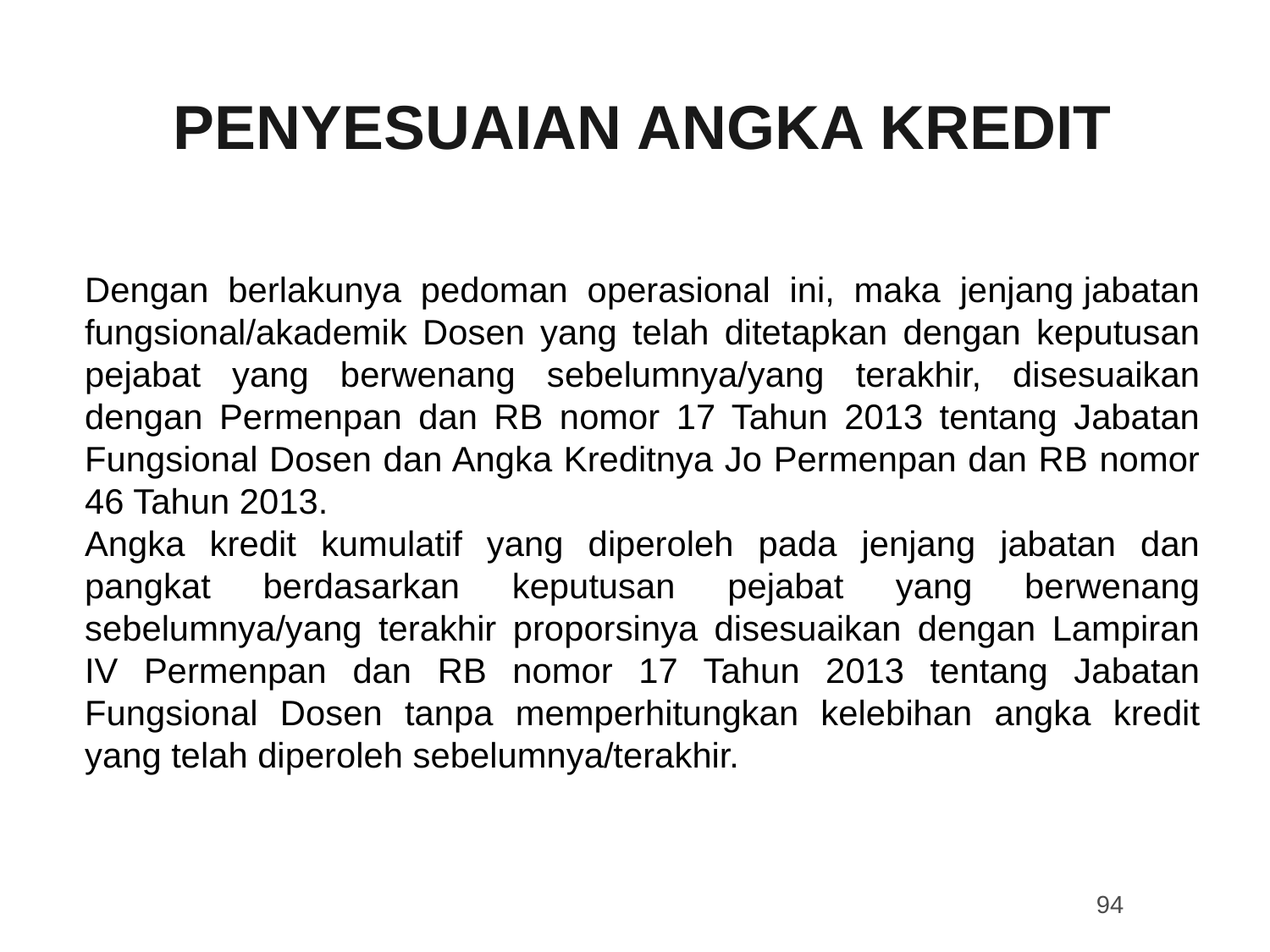

# PENYESUAIAN ANGKA KREDIT
Dengan berlakunya pedoman operasional ini, maka jenjang jabatan fungsional/akademik Dosen yang telah ditetapkan dengan keputusan pejabat yang berwenang sebelumnya/yang terakhir, disesuaikan dengan Permenpan dan RB nomor 17 Tahun 2013 tentang Jabatan Fungsional Dosen dan Angka Kreditnya Jo Permenpan dan RB nomor 46 Tahun 2013.
Angka kredit kumulatif yang diperoleh pada jenjang jabatan dan pangkat berdasarkan keputusan pejabat yang berwenang sebelumnya/yang terakhir proporsinya disesuaikan dengan Lampiran IV Permenpan dan RB nomor 17 Tahun 2013 tentang Jabatan Fungsional Dosen tanpa memperhitungkan kelebihan angka kredit yang telah diperoleh sebelumnya/terakhir.
94